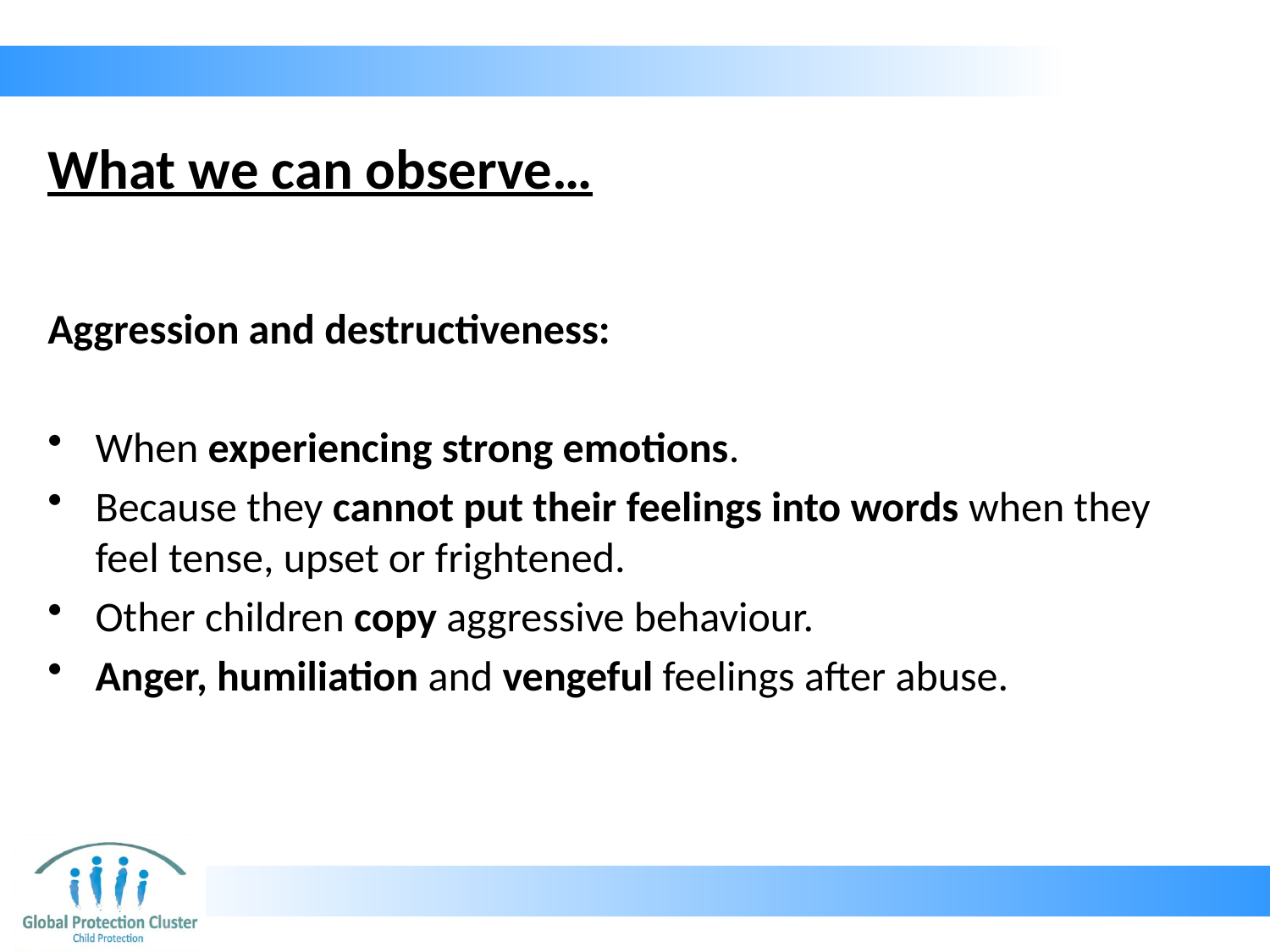

# What we can observe…

Aggression and destructiveness:

When experiencing strong emotions.
Because they cannot put their feelings into words when they feel tense, upset or frightened.
Other children copy aggressive behaviour.
Anger, humiliation and vengeful feelings after abuse.